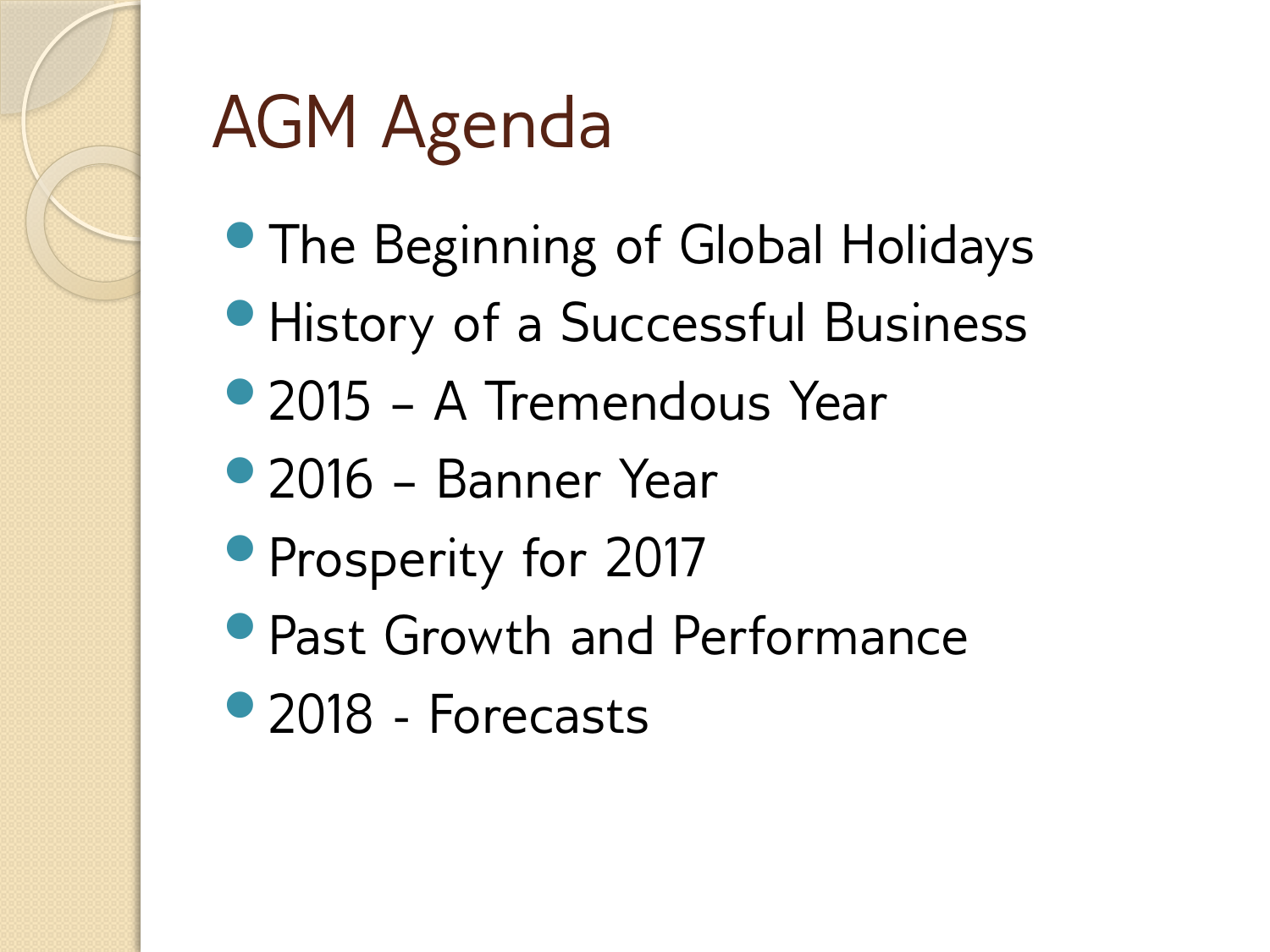

# AGM Agenda
The Beginning of Global Holidays
History of a Successful Business
2015 – A Tremendous Year
2016 – Banner Year
Prosperity for 2017
Past Growth and Performance
2018 - Forecasts